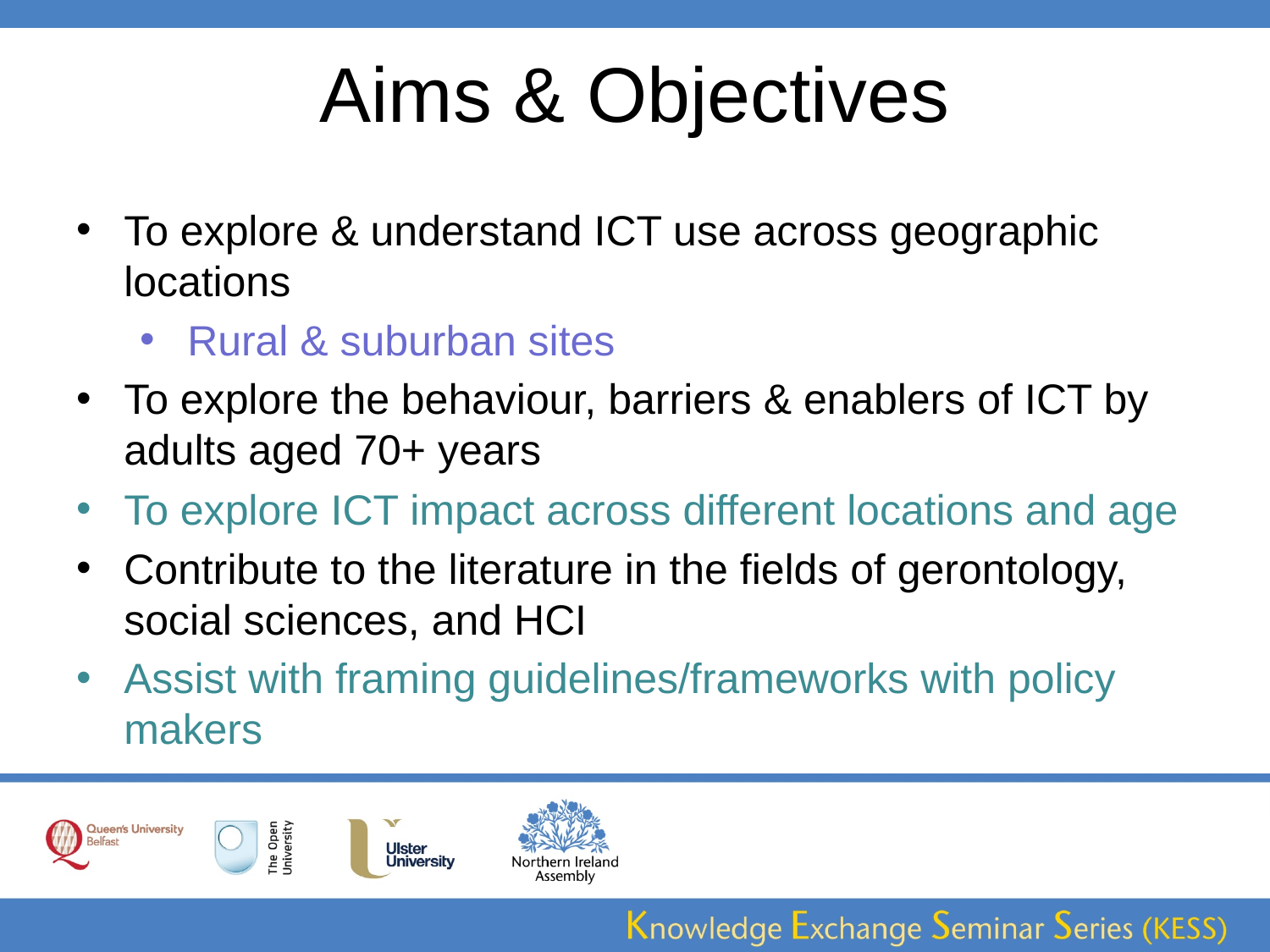

# Aims & Objectives
To explore & understand ICT use across geographic locations
Rural & suburban sites
To explore the behaviour, barriers & enablers of ICT by adults aged 70+ years
To explore ICT impact across different locations and age
Contribute to the literature in the fields of gerontology, social sciences, and HCI
Assist with framing guidelines/frameworks with policy makers